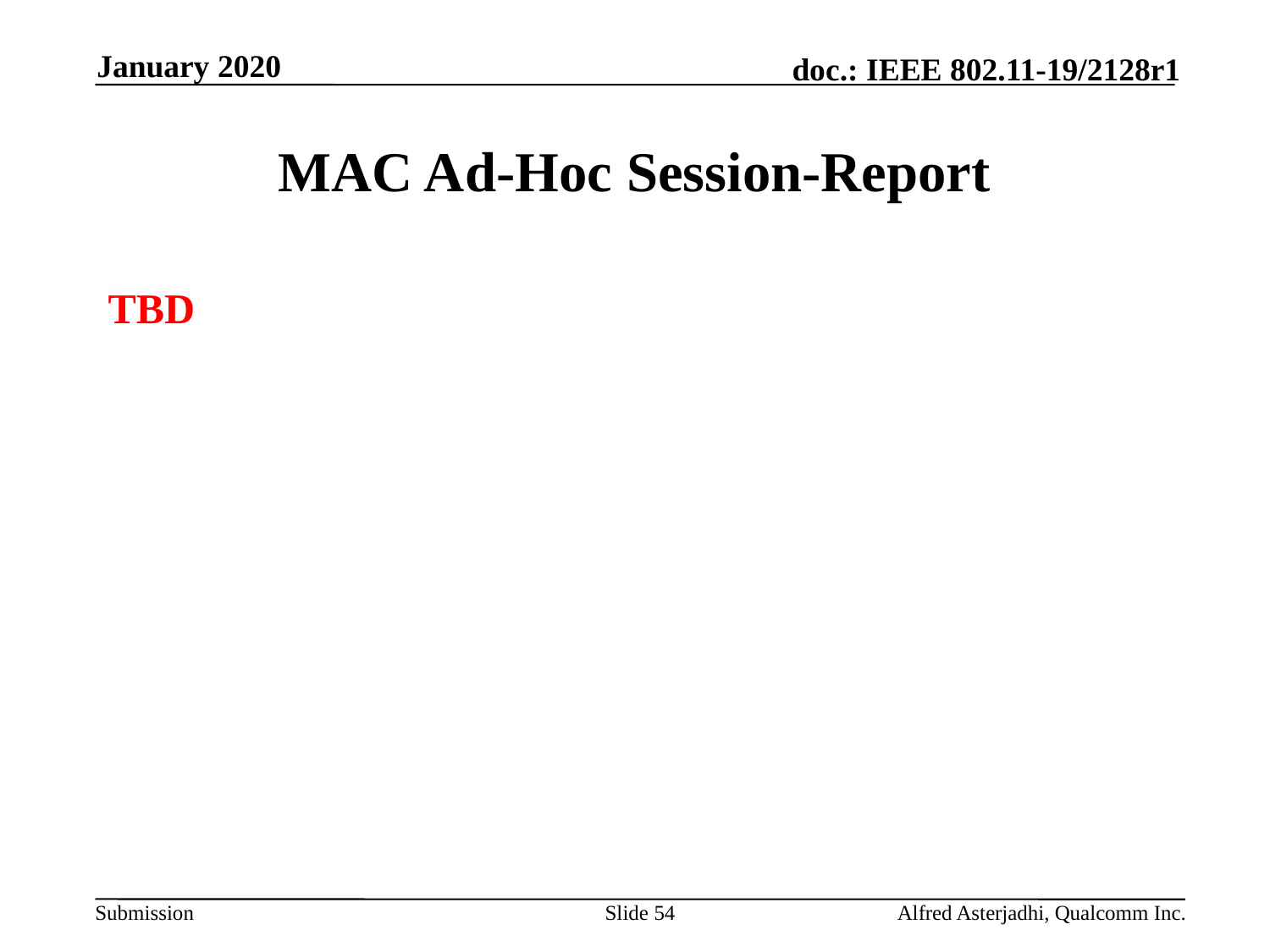

January 2020
# MAC Ad-Hoc Session-Report
TBD
Slide 54
Alfred Asterjadhi, Qualcomm Inc.